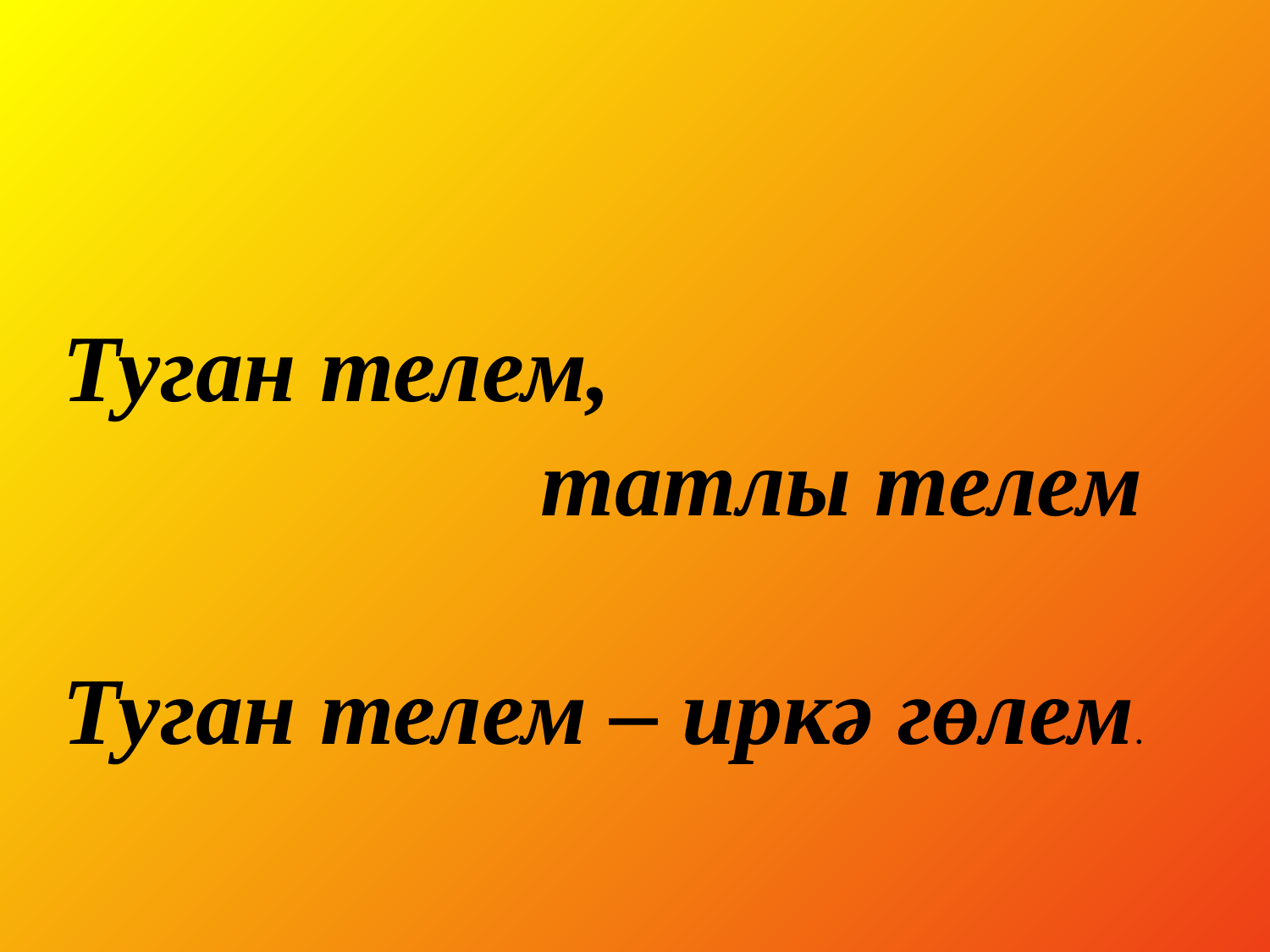

Туган телем,
                    татлы телем

Туган телем – иркә гөлем.